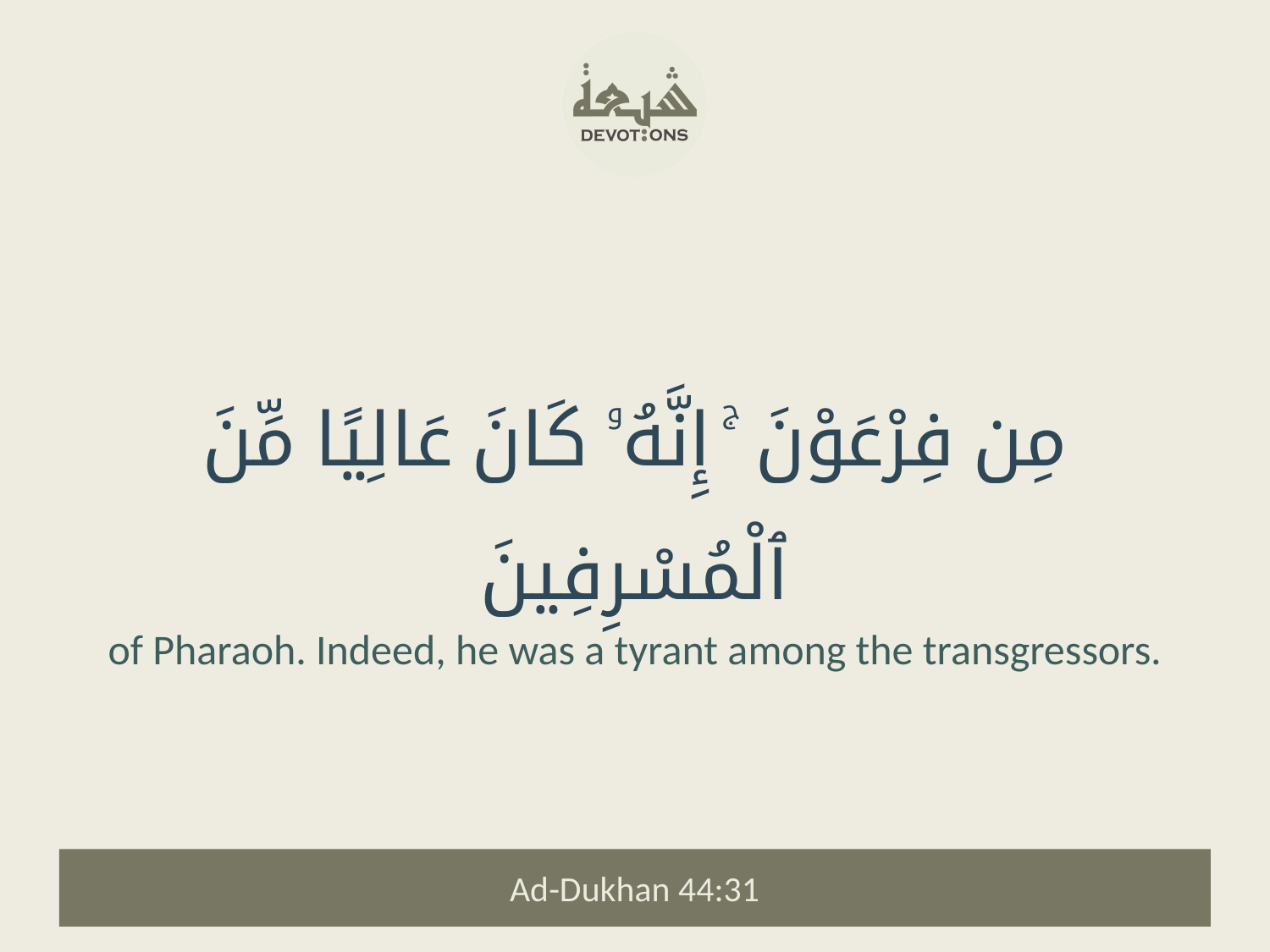

مِن فِرْعَوْنَ ۚ إِنَّهُۥ كَانَ عَالِيًا مِّنَ ٱلْمُسْرِفِينَ
of Pharaoh. Indeed, he was a tyrant among the transgressors.
Ad-Dukhan 44:31